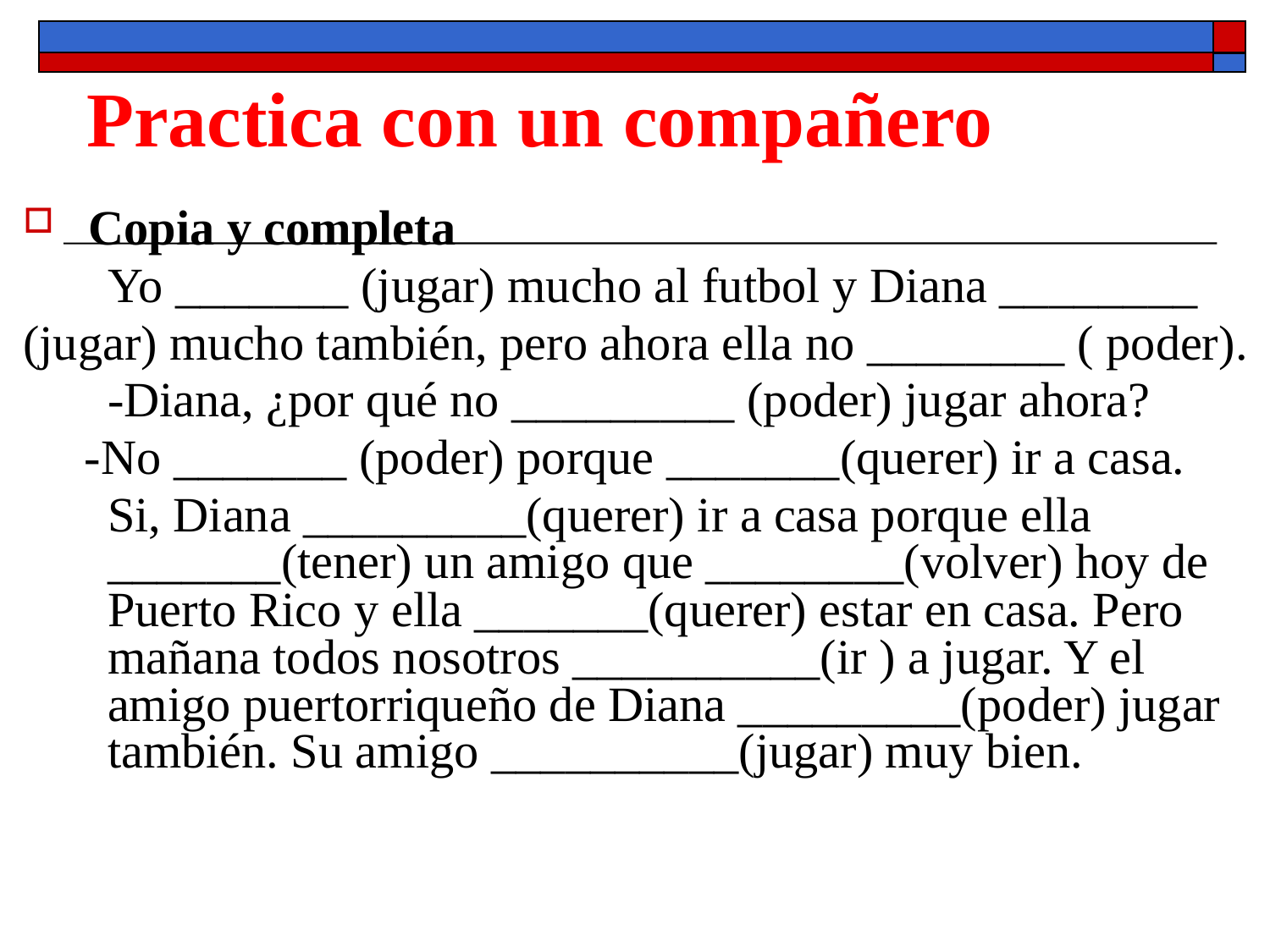

Practica con un compañero
Copia y completa
	Yo _______ (jugar) mucho al futbol y Diana ________
(jugar) mucho también, pero ahora ella no ________ ( poder).
	-Diana, ¿por qué no _________ (poder) jugar ahora?
     -No _______ (poder) porque _______(querer) ir a casa.
	Si, Diana _________(querer) ir a casa porque ella _______(tener) un amigo que ________(volver) hoy de Puerto Rico y ella _______(querer) estar en casa. Pero mañana todos nosotros __________(ir ) a jugar. Y el amigo puertorriqueño de Diana _________(poder) jugar también. Su amigo __________(jugar) muy bien.